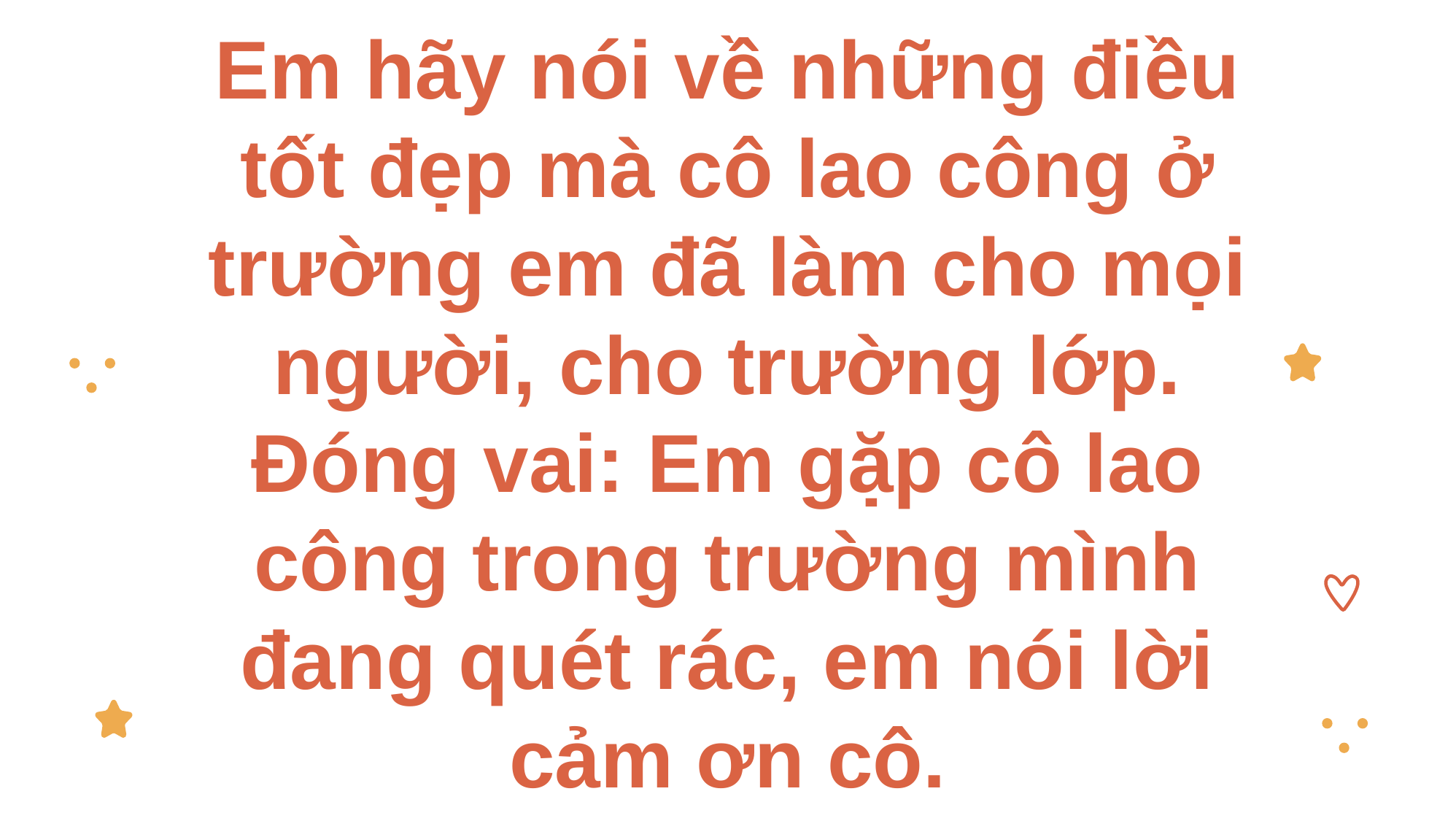

# Em hãy nói về những điều tốt đẹp mà cô lao công ở trường em đã làm cho mọi người, cho trường lớp.
Đóng vai: Em gặp cô lao công trong trường mình đang quét rác, em nói lời cảm ơn cô.